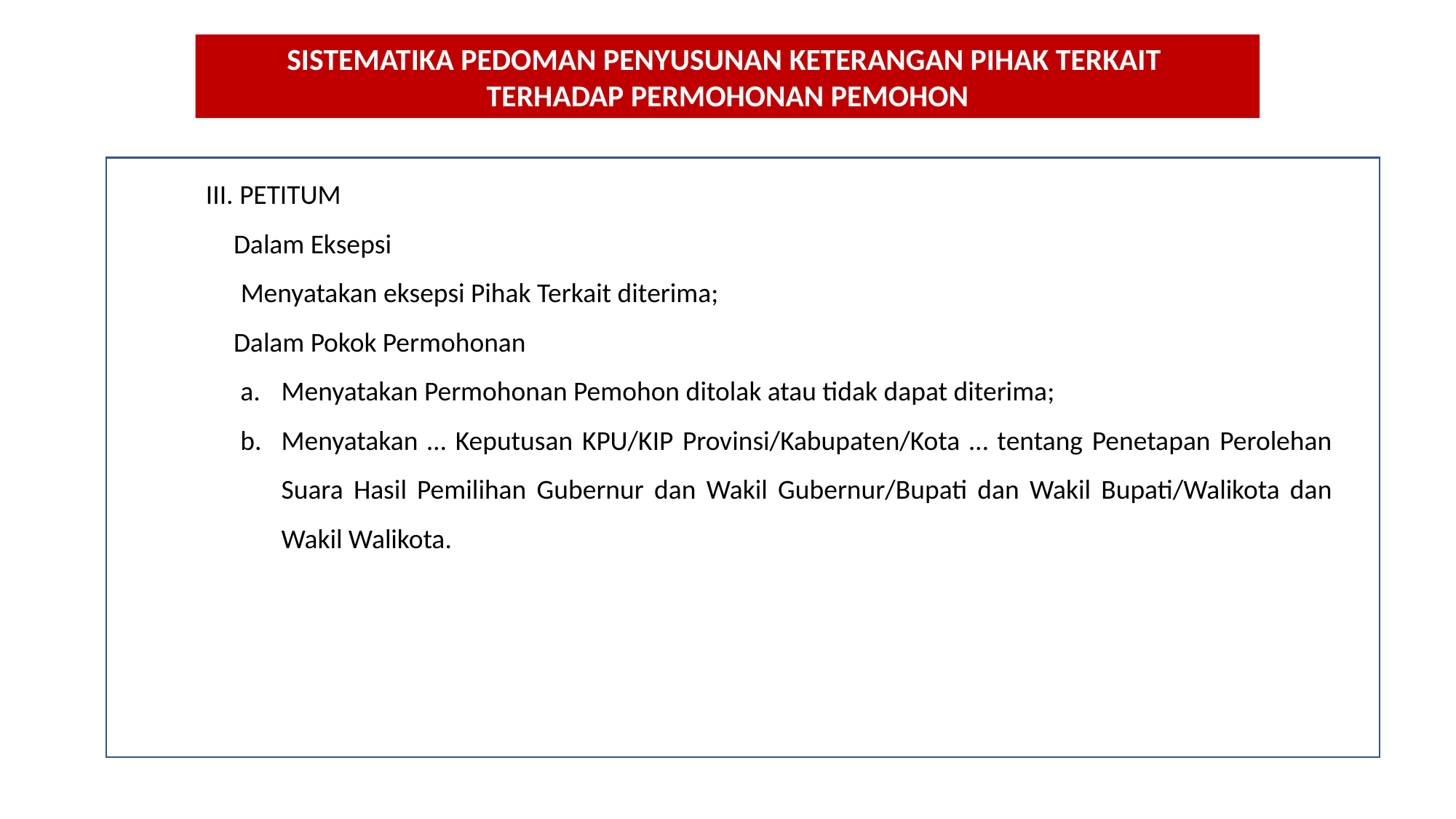

SISTEMATIKA PEDOMAN PENYUSUNAN KETERANGAN PIHAK TERKAIT
TERHADAP PERMOHONAN PEMOHON
 III. PETITUM
Dalam Eksepsi
Menyatakan eksepsi Pihak Terkait diterima;
Dalam Pokok Permohonan
Menyatakan Permohonan Pemohon ditolak atau tidak dapat diterima;
Menyatakan … Keputusan KPU/KIP Provinsi/Kabupaten/Kota … tentang Penetapan Perolehan Suara Hasil Pemilihan Gubernur dan Wakil Gubernur/Bupati dan Wakil Bupati/Walikota dan Wakil Walikota.